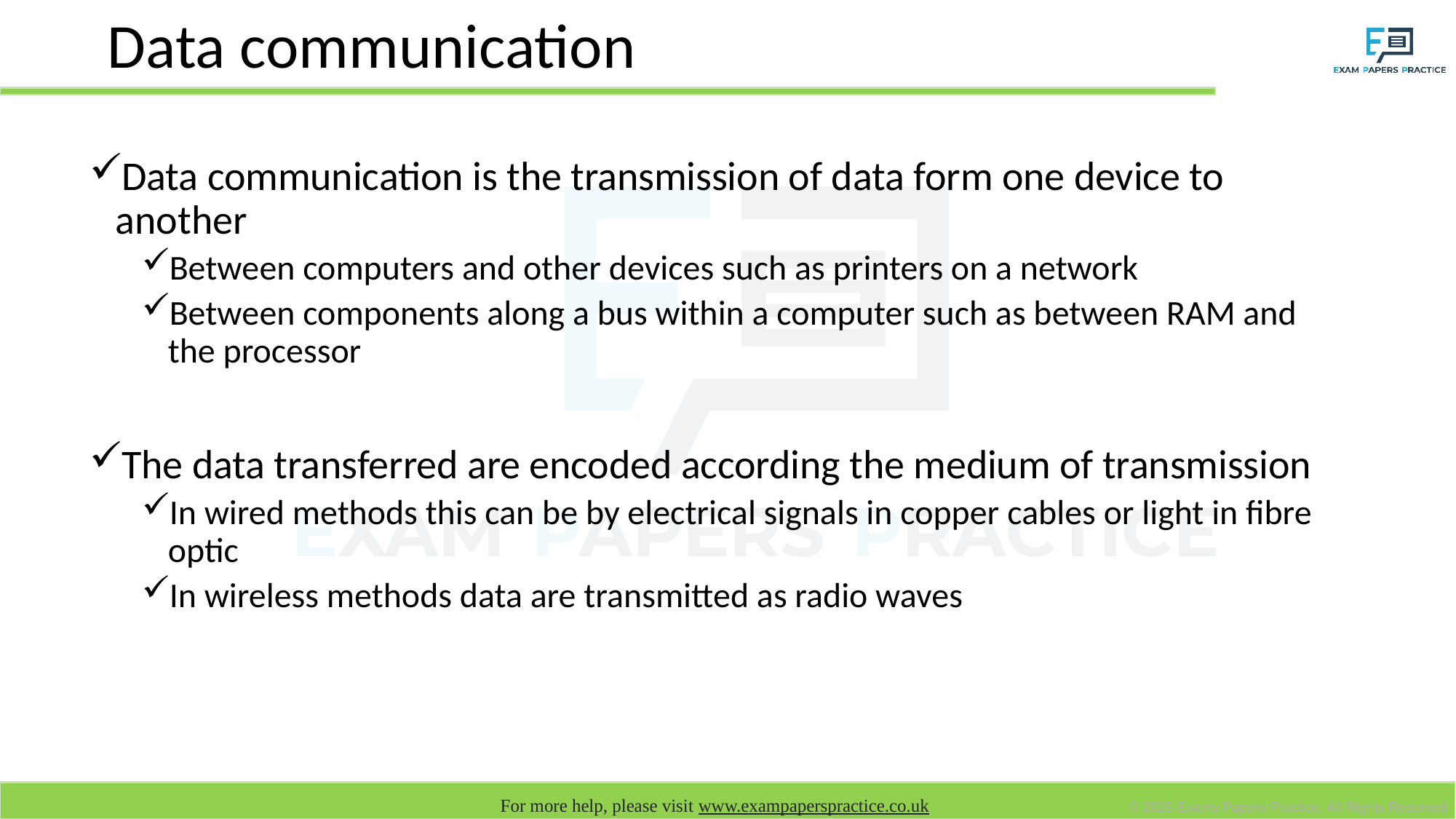

# Data communication
Data communication is the transmission of data form one device to another
Between computers and other devices such as printers on a network
Between components along a bus within a computer such as between RAM and the processor

The data transferred are encoded according the medium of transmission
In wired methods this can be by electrical signals in copper cables or light in fibre optic
In wireless methods data are transmitted as radio waves